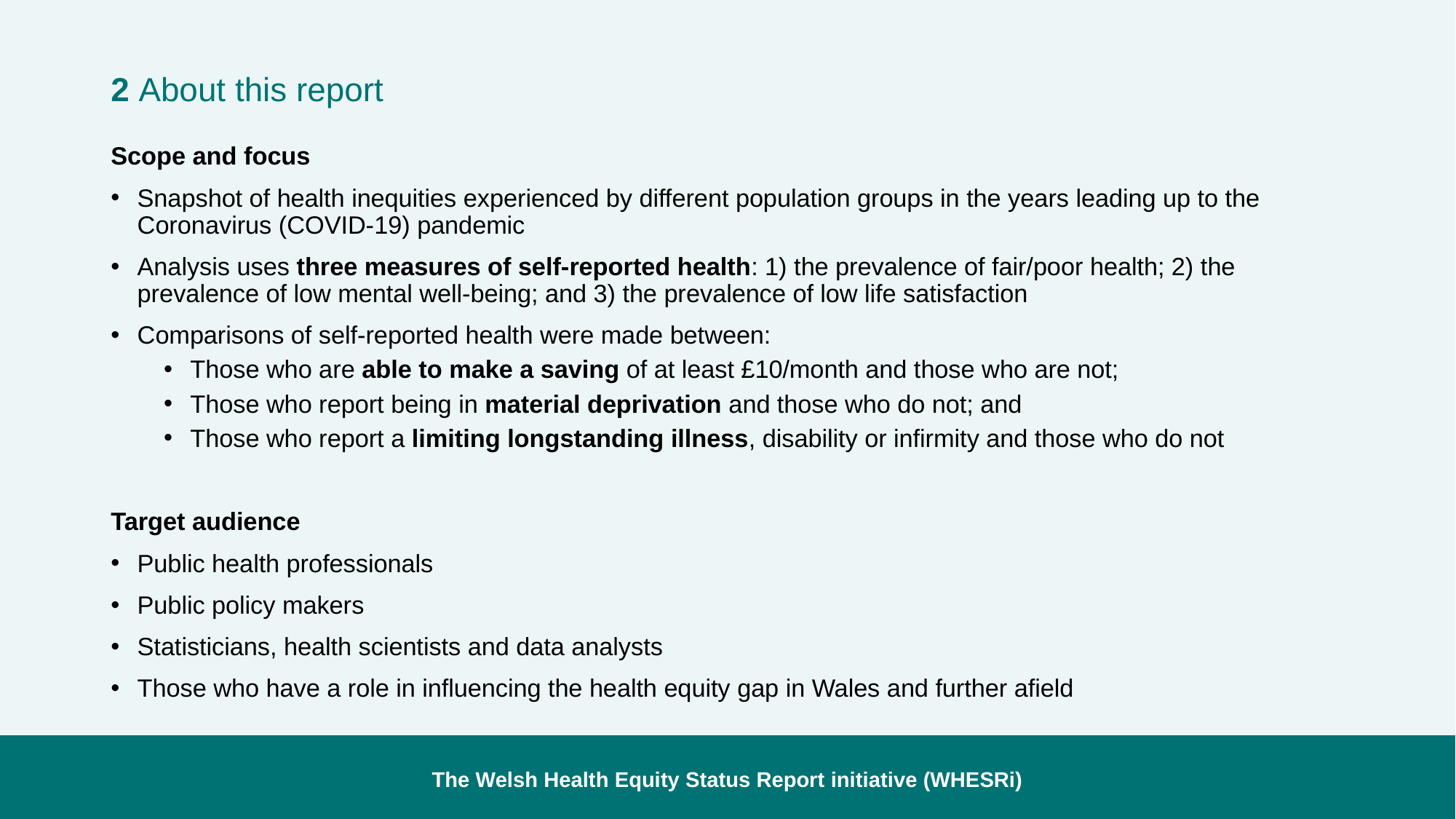

2 About this report
Scope and focus
Snapshot of health inequities experienced by different population groups in the years leading up to the Coronavirus (COVID-19) pandemic
Analysis uses three measures of self-reported health: 1) the prevalence of fair/poor health; 2) the prevalence of low mental well-being; and 3) the prevalence of low life satisfaction
Comparisons of self-reported health were made between:
Those who are able to make a saving of at least £10/month and those who are not;
Those who report being in material deprivation and those who do not; and
Those who report a limiting longstanding illness, disability or infirmity and those who do not

Target audience
Public health professionals
Public policy makers
Statisticians, health scientists and data analysts
Those who have a role in influencing the health equity gap in Wales and further afield

The Welsh Health Equity Status Report initiative (WHESRi)